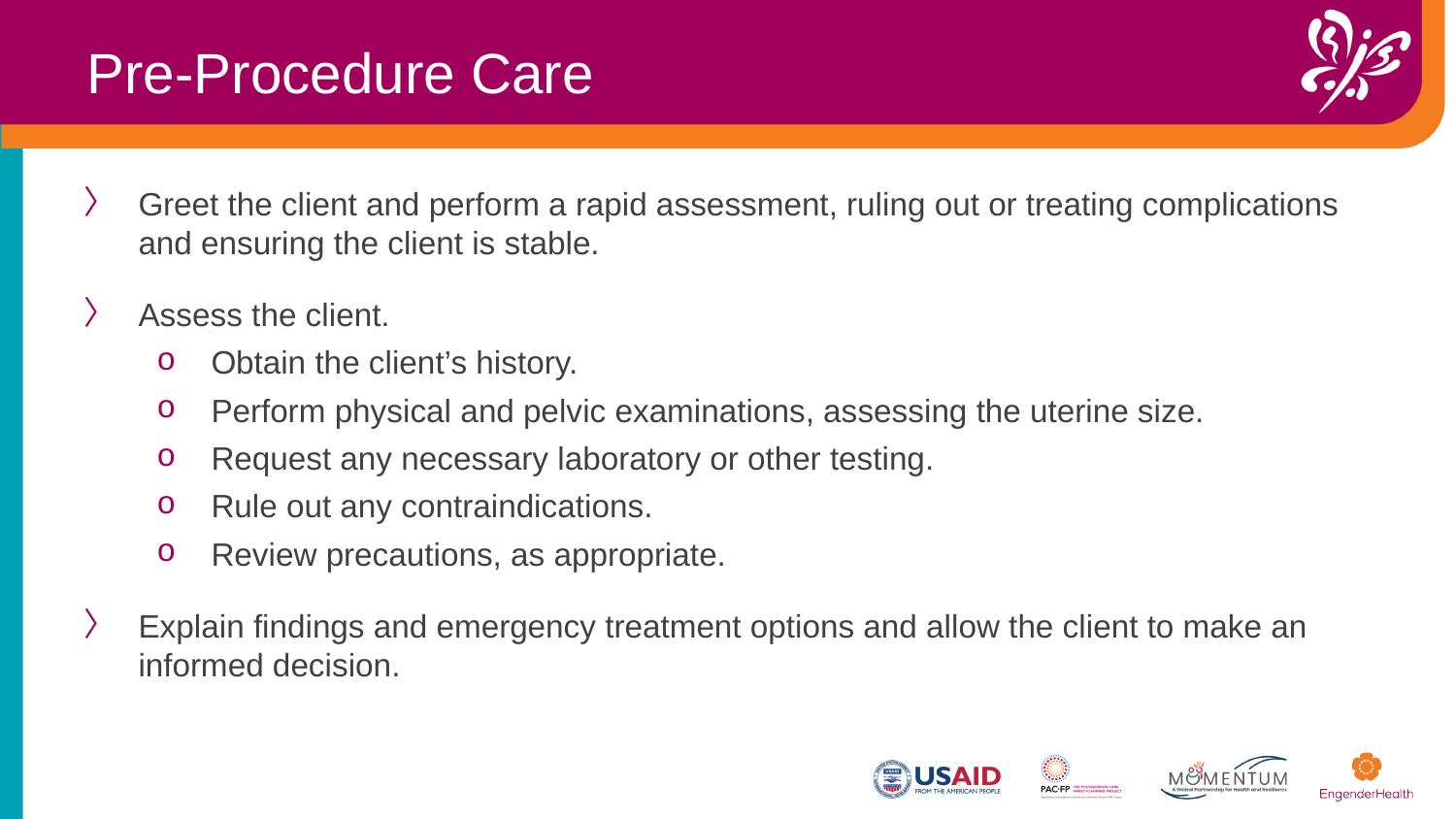

Pre-Procedure Care
Greet the client and perform a rapid assessment, ruling out or treating complications and ensuring the client is stable.
Assess the client.
Obtain the client’s history.
Perform physical and pelvic examinations, assessing the uterine size.
Request any necessary laboratory or other testing.
Rule out any contraindications.
Review precautions, as appropriate.
Explain findings and emergency treatment options and allow the client to make an informed decision.